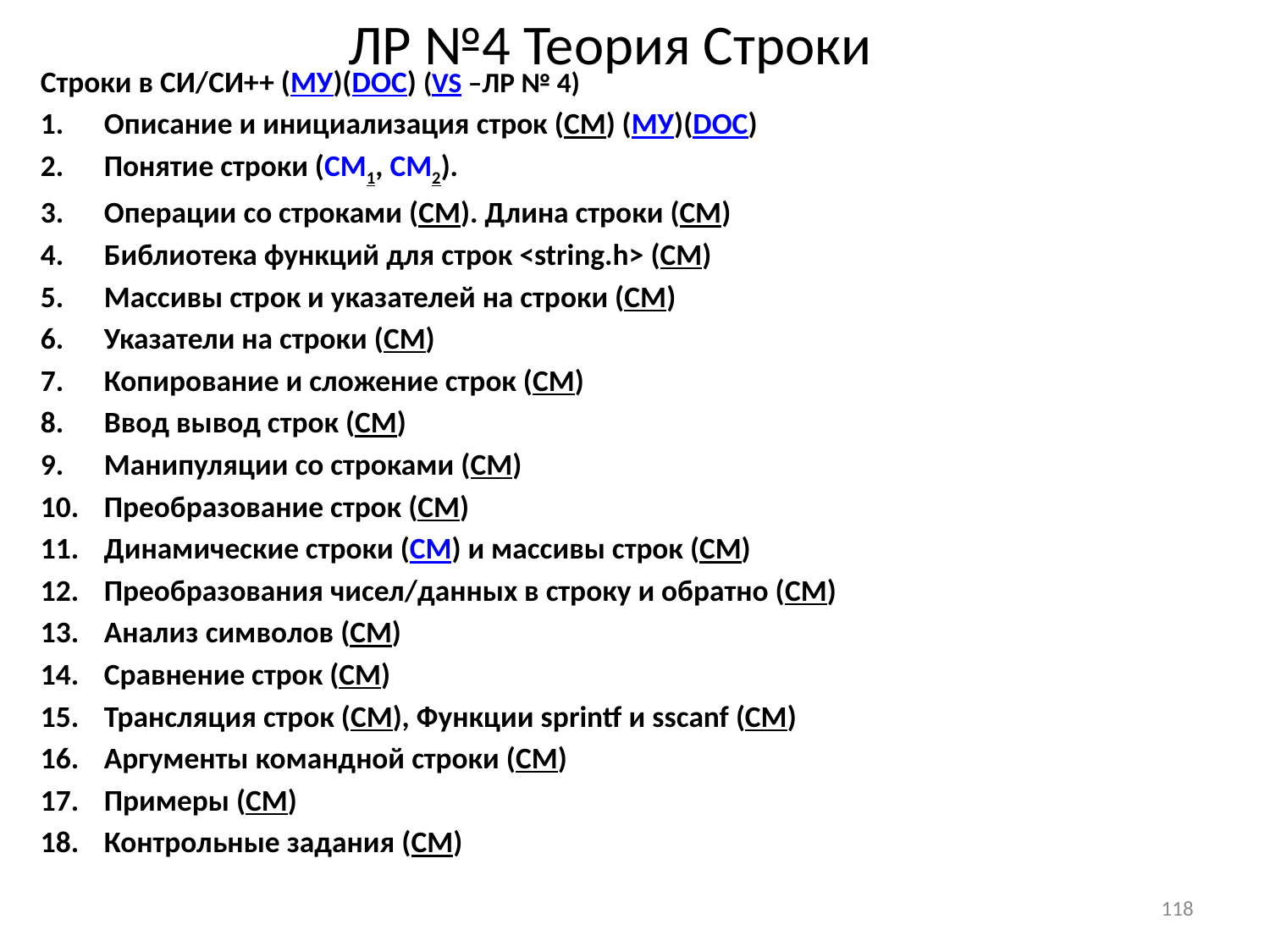

# ЛР №4 Теория Строки
Строки в СИ/СИ++ (МУ)(DOC) (VS –ЛР № 4)
Описание и инициализация строк (СМ) (МУ)(DOC)
Понятие строки (СМ1, СМ2).
Операции со строками (СМ). Длина строки (СМ)
Библиотека функций для строк <string.h> (СМ)
Массивы строк и указателей на строки (СМ)
Указатели на строки (СМ)
Копирование и сложение строк (СМ)
Ввод вывод строк (СМ)
Манипуляции со строками (СМ)
Преобразование строк (СМ)
Динамические строки (СМ) и массивы строк (СМ)
Преобразования чисел/данных в строку и обратно (СМ)
Анализ символов (СМ)
Сравнение строк (СМ)
Трансляция строк (СМ), Функции sprintf и sscanf (СМ)
Аргументы командной строки (СМ)
Примеры (СМ)
Контрольные задания (СМ)

118